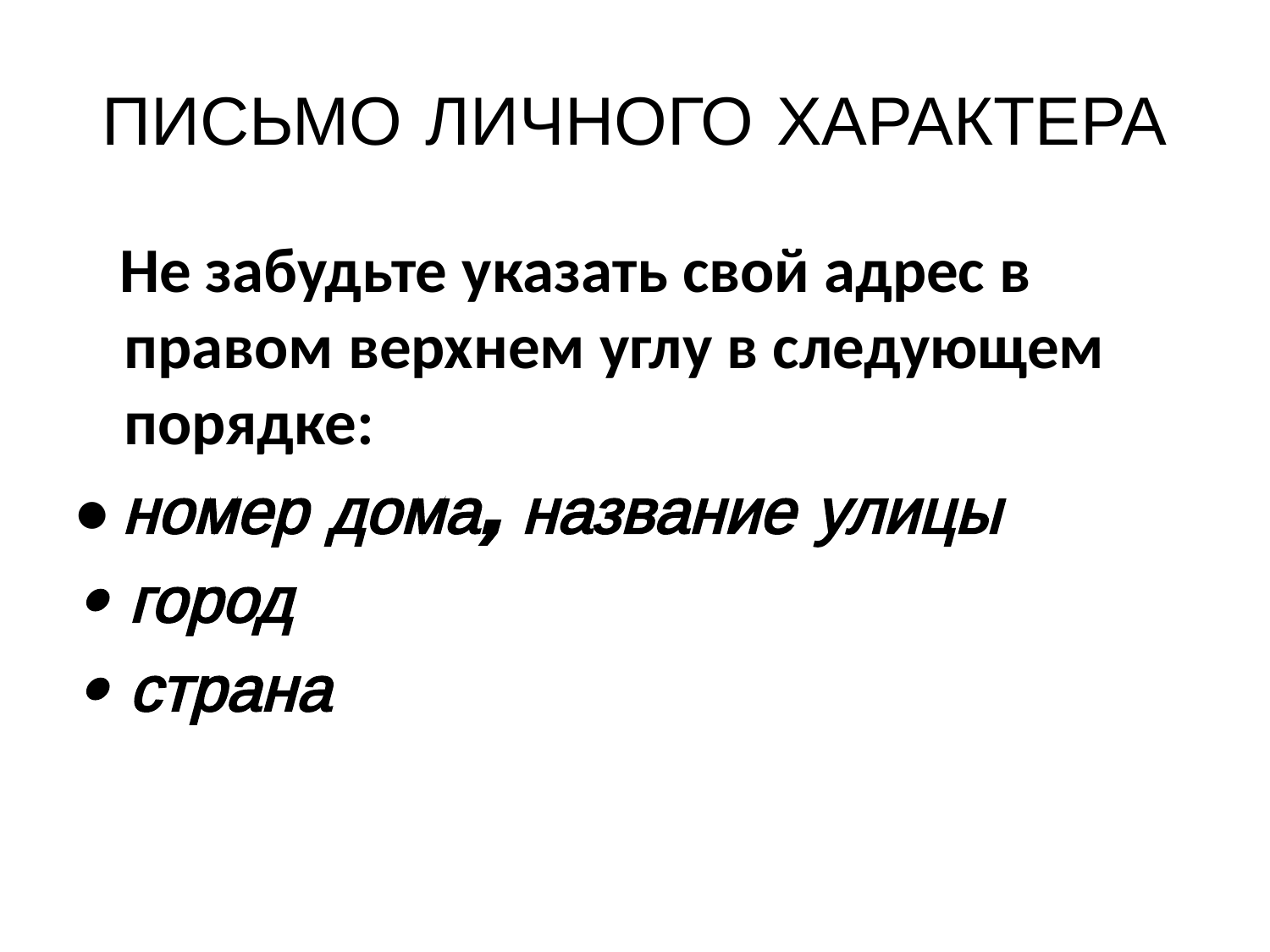

# ПИСЬМО ЛИЧНОГО ХАРАКТЕРА
   Не забудьте указать свой адрес в правом верхнем углу в следующем порядке:
• номер дома, название улицы
• город
• страна